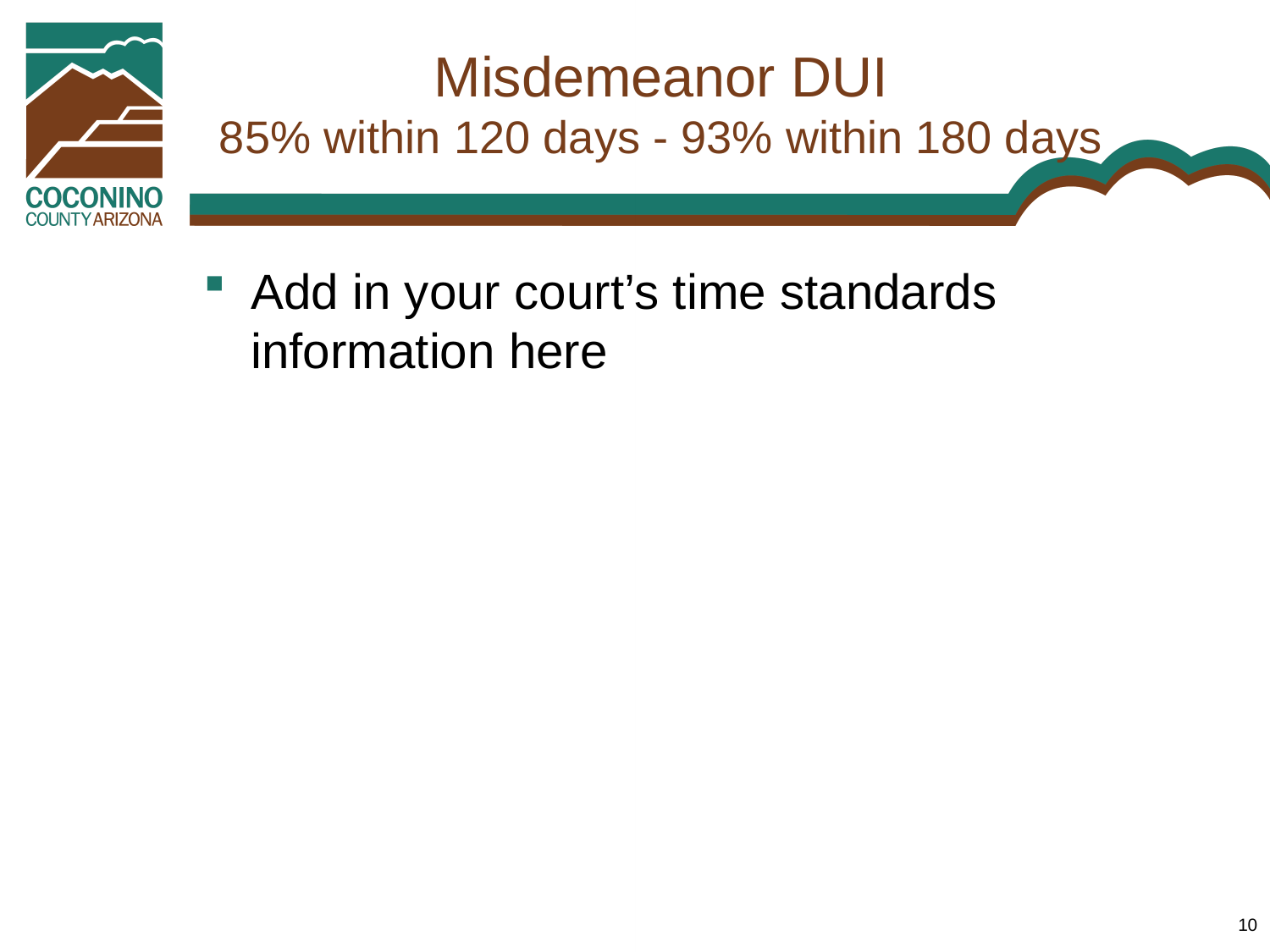

# Misdemeanor DUI 85% within 120 days - 93% within 180 days
Add in your court’s time standards information here